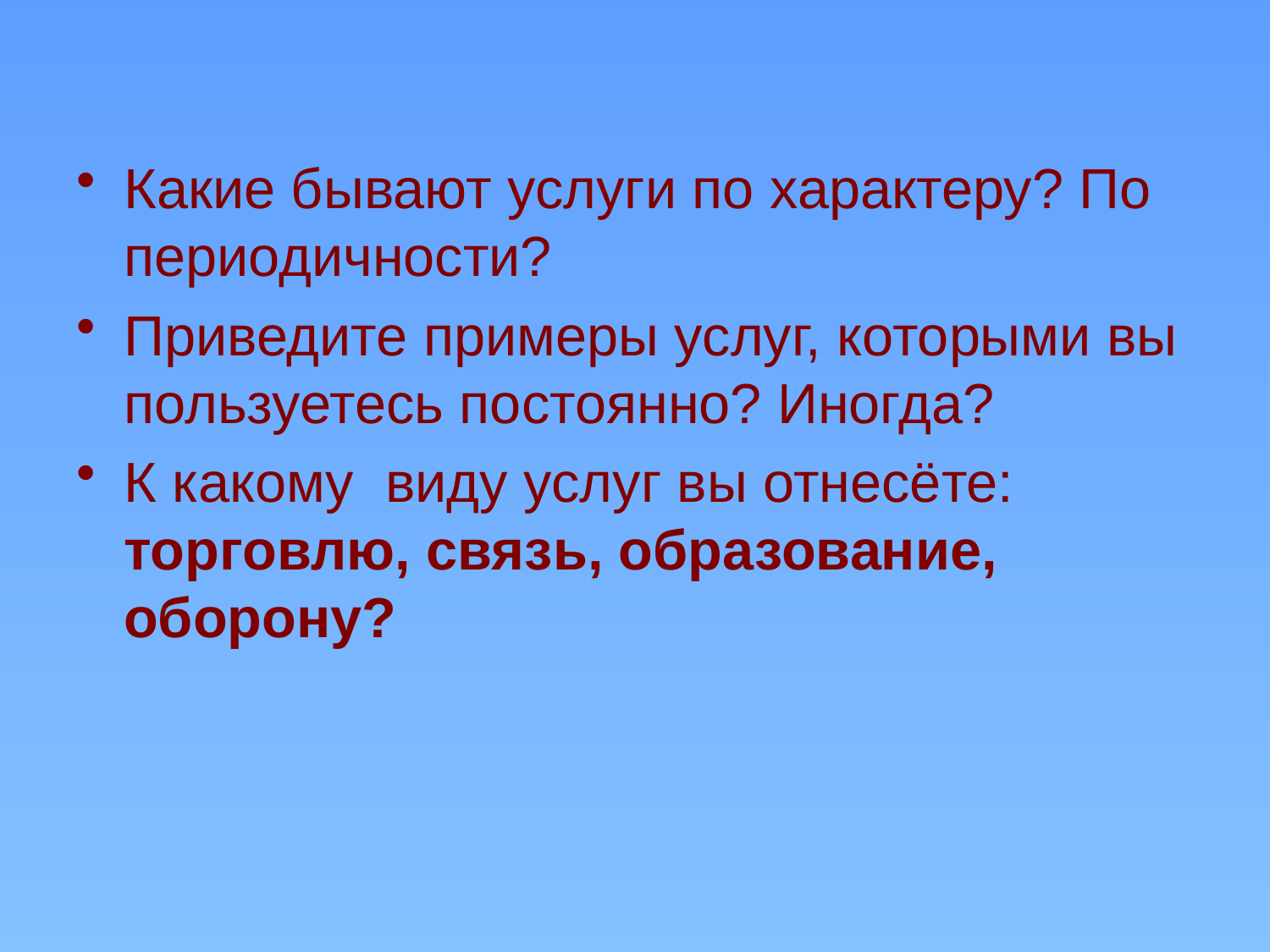

Какие бывают услуги по характеру? По периодичности?
Приведите примеры услуг, которыми вы пользуетесь постоянно? Иногда?
К какому  виду услуг вы отнесёте: торговлю, связь, образование, оборону?